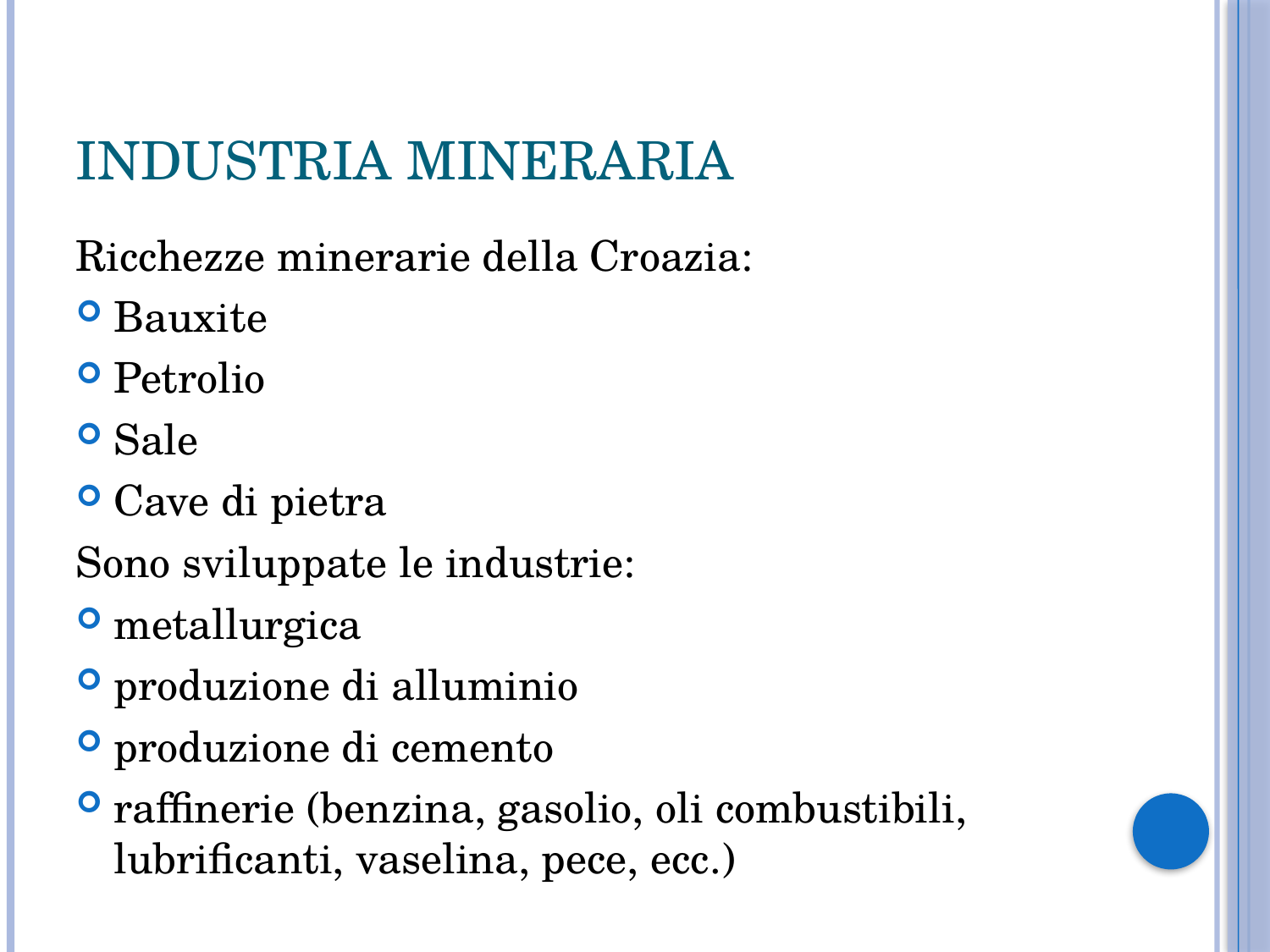

# Industria mineraria
Ricchezze minerarie della Croazia:
Bauxite
Petrolio
Sale
Cave di pietra
Sono sviluppate le industrie:
metallurgica
produzione di alluminio
produzione di cemento
raffinerie (benzina, gasolio, oli combustibili, lubrificanti, vaselina, pece, ecc.)